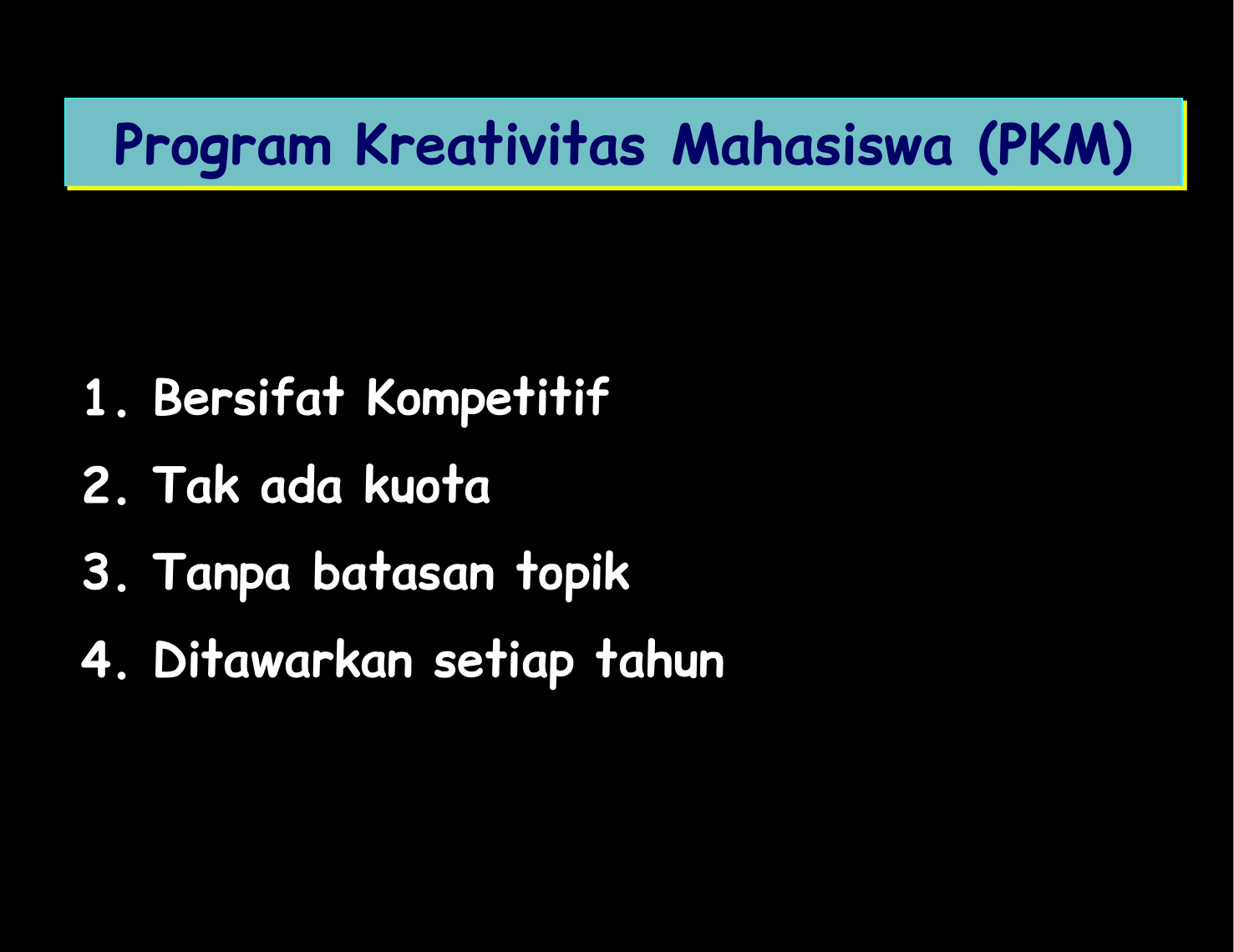

Program Kreativitas Mahasiswa (PKM)
Bersifat Kompetitif
Tak ada kuota
Tanpa batasan topik
Ditawarkan setiap tahun